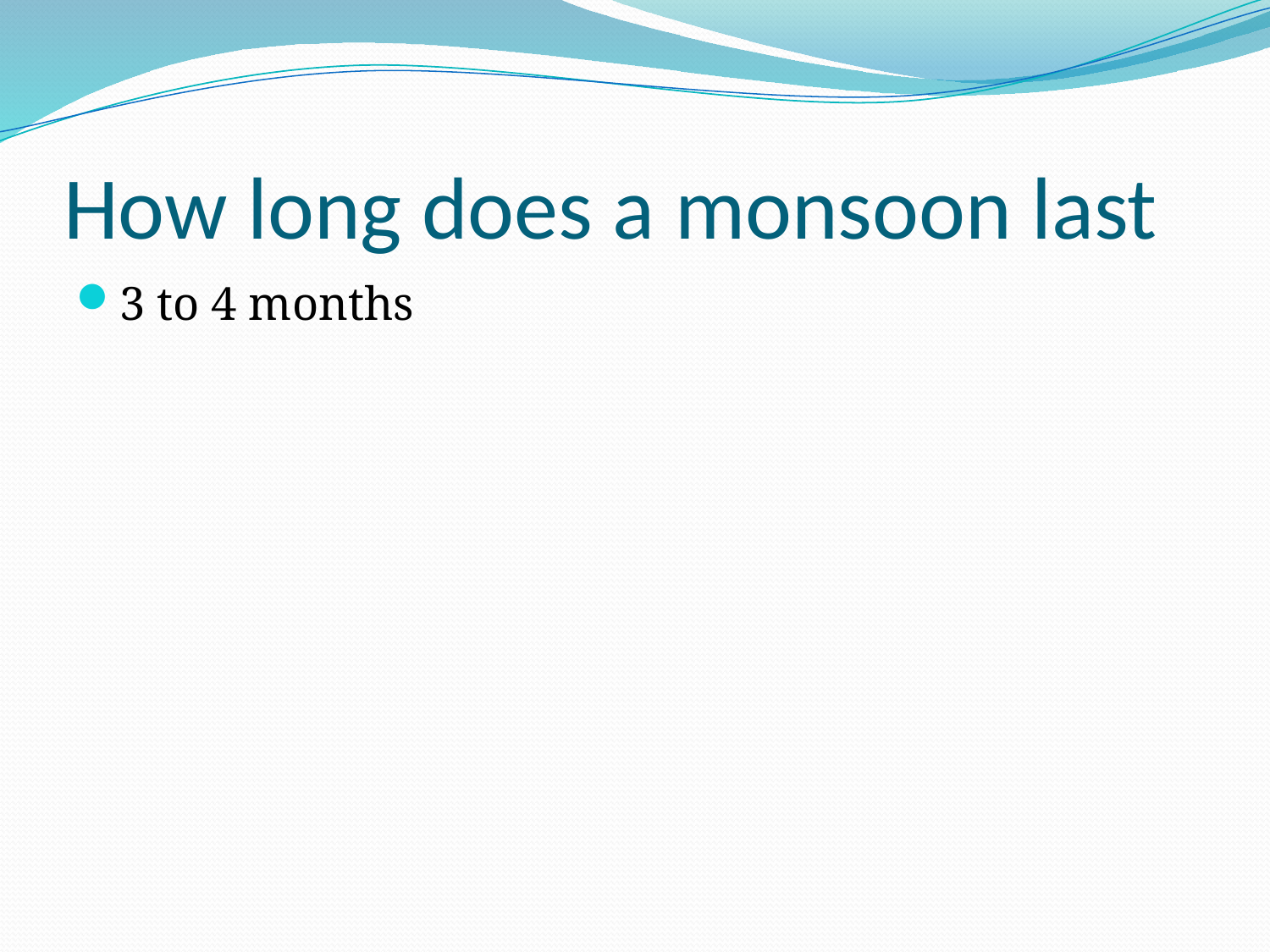

# How long does a monsoon last
3 to 4 months